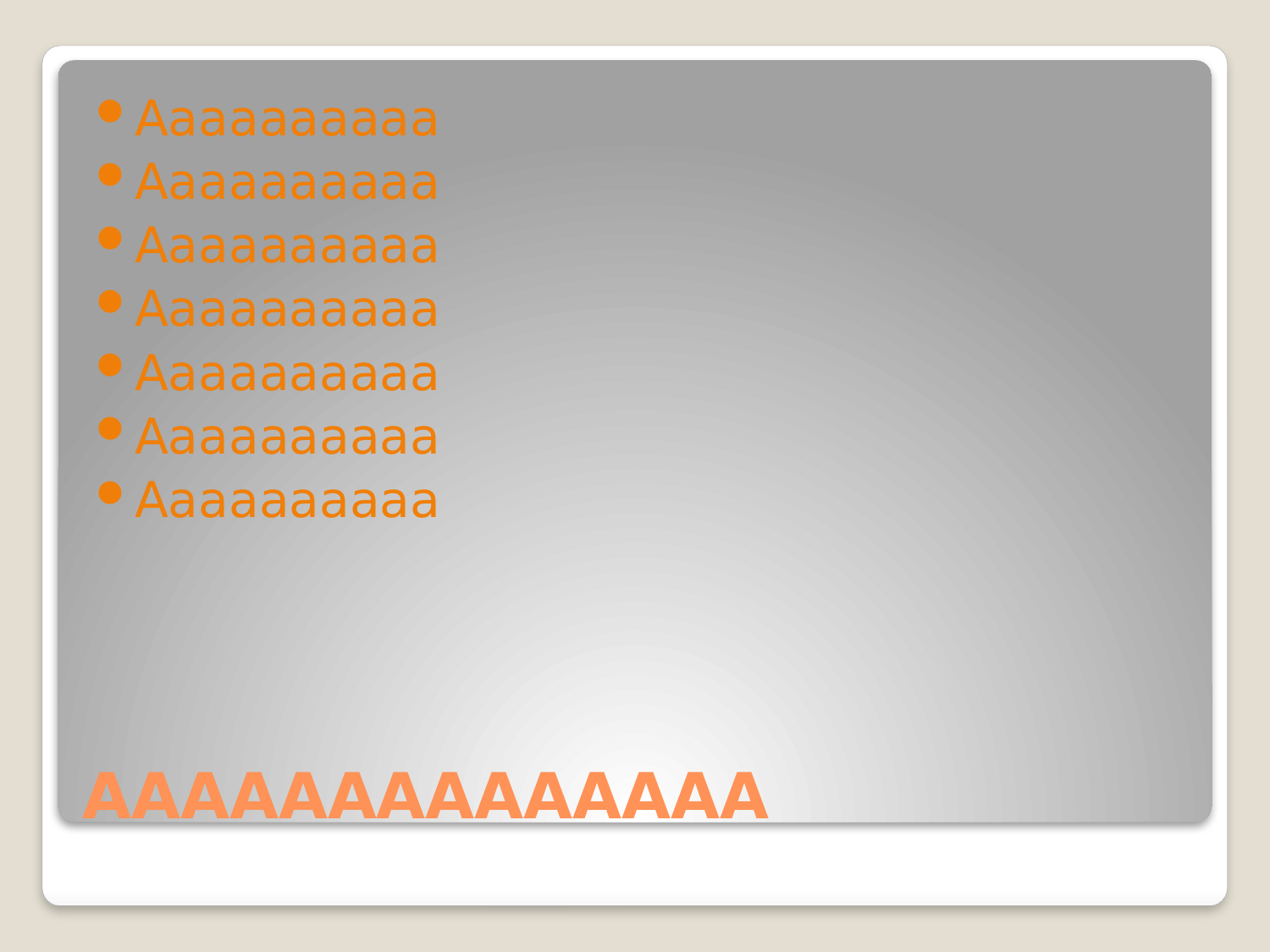

Aaaaaaaaaa
Aaaaaaaaaa
Aaaaaaaaaa
Aaaaaaaaaa
Aaaaaaaaaa
Aaaaaaaaaa
Aaaaaaaaaa

# AAAAAAAAAAAAAA